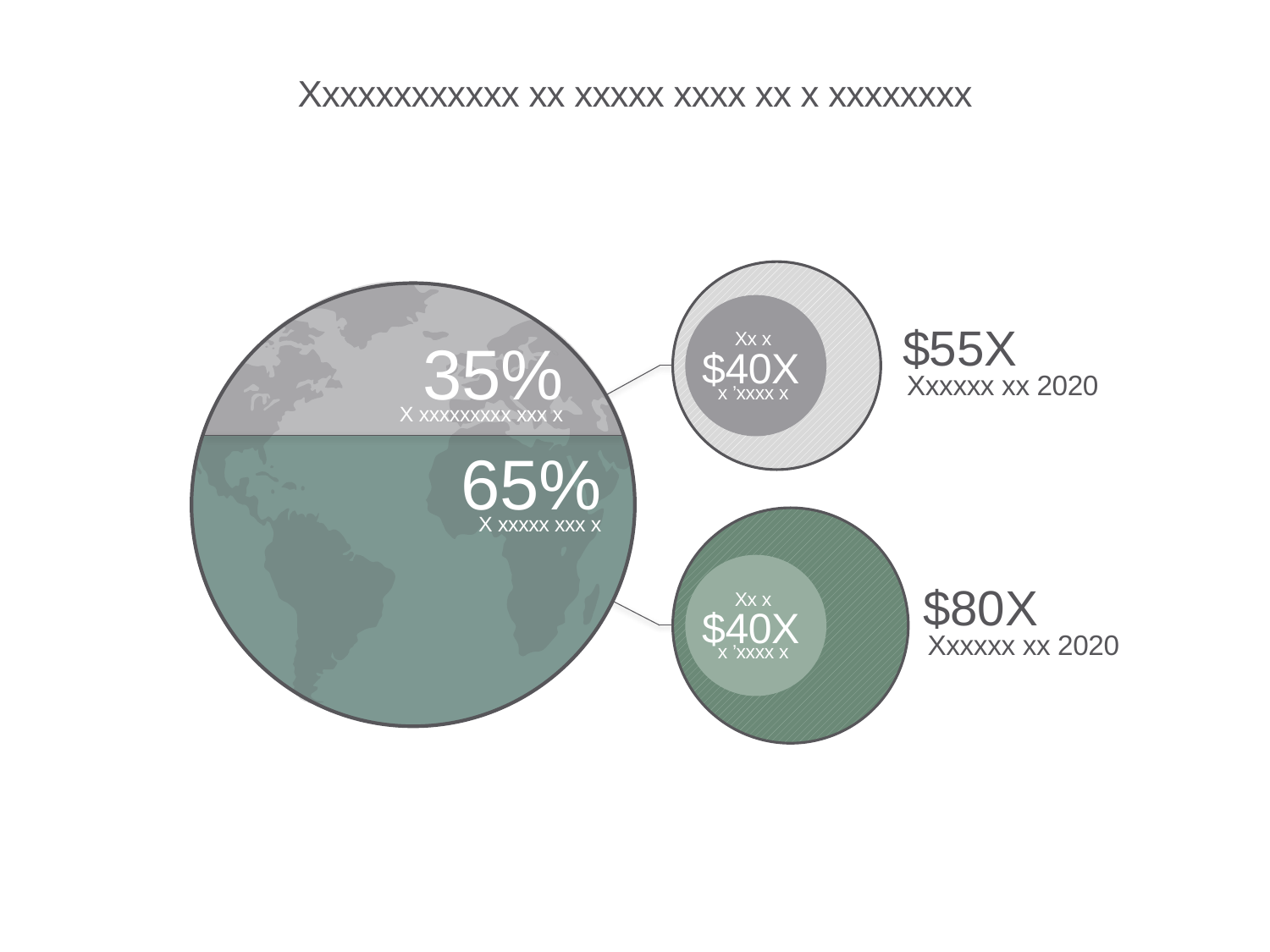

# Xxxxxxxxxxxx xx xxxxx xxxx xx x xxxxxxxx

Xx x
$40X
x ’xxxx x
$55X
35%
X xxxxxxxxx xxx x
Xxxxxx xx 2020
65%
X xxxxx xxx x

Xx x
$40X
x ’xxxx x
$80X
Xxxxxx xx 2020